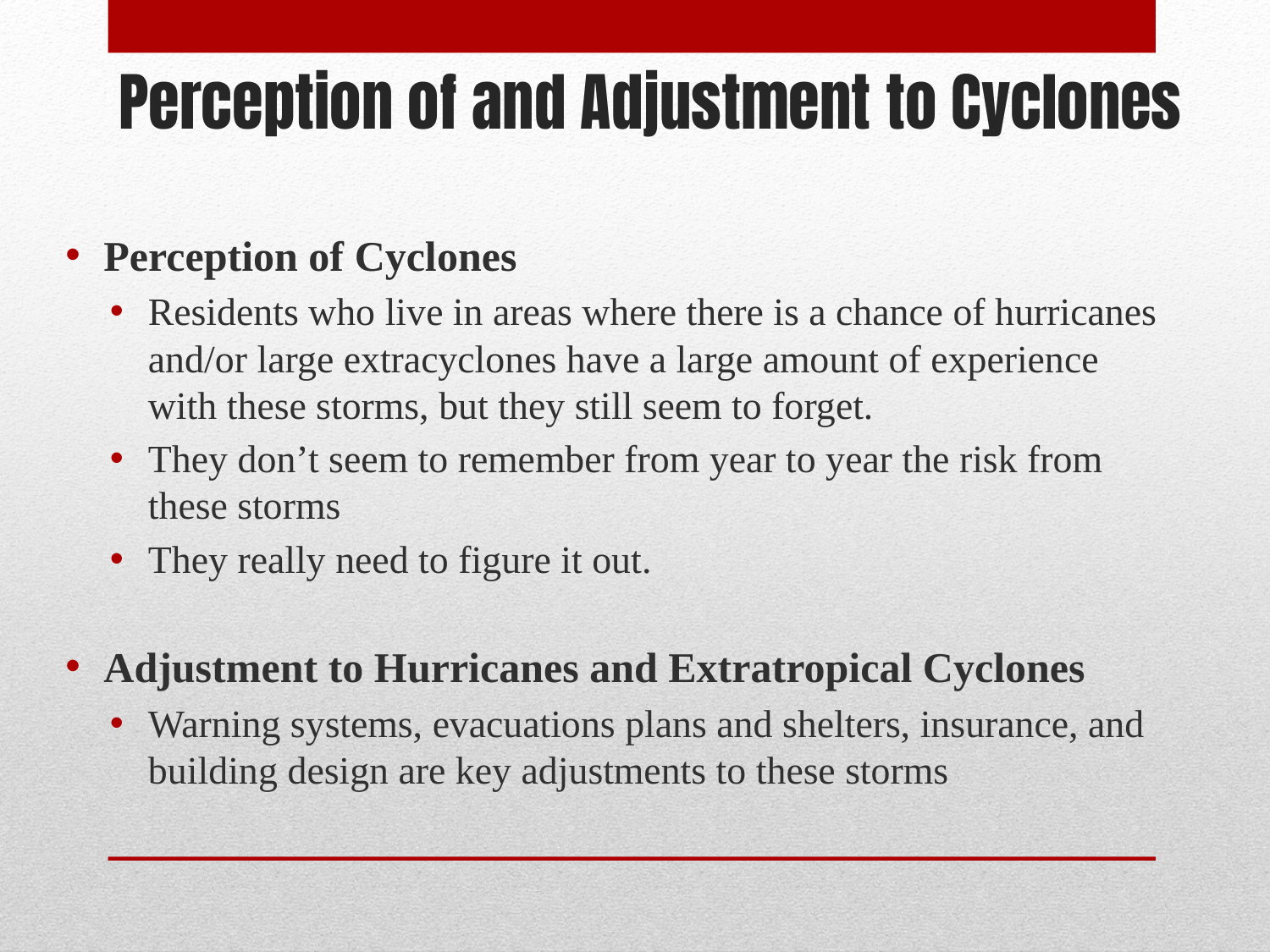

Perception of and Adjustment to Cyclones
Perception of Cyclones
Residents who live in areas where there is a chance of hurricanes and/or large extracyclones have a large amount of experience with these storms, but they still seem to forget.
They don’t seem to remember from year to year the risk from these storms
They really need to figure it out.

Adjustment to Hurricanes and Extratropical Cyclones
Warning systems, evacuations plans and shelters, insurance, and building design are key adjustments to these storms